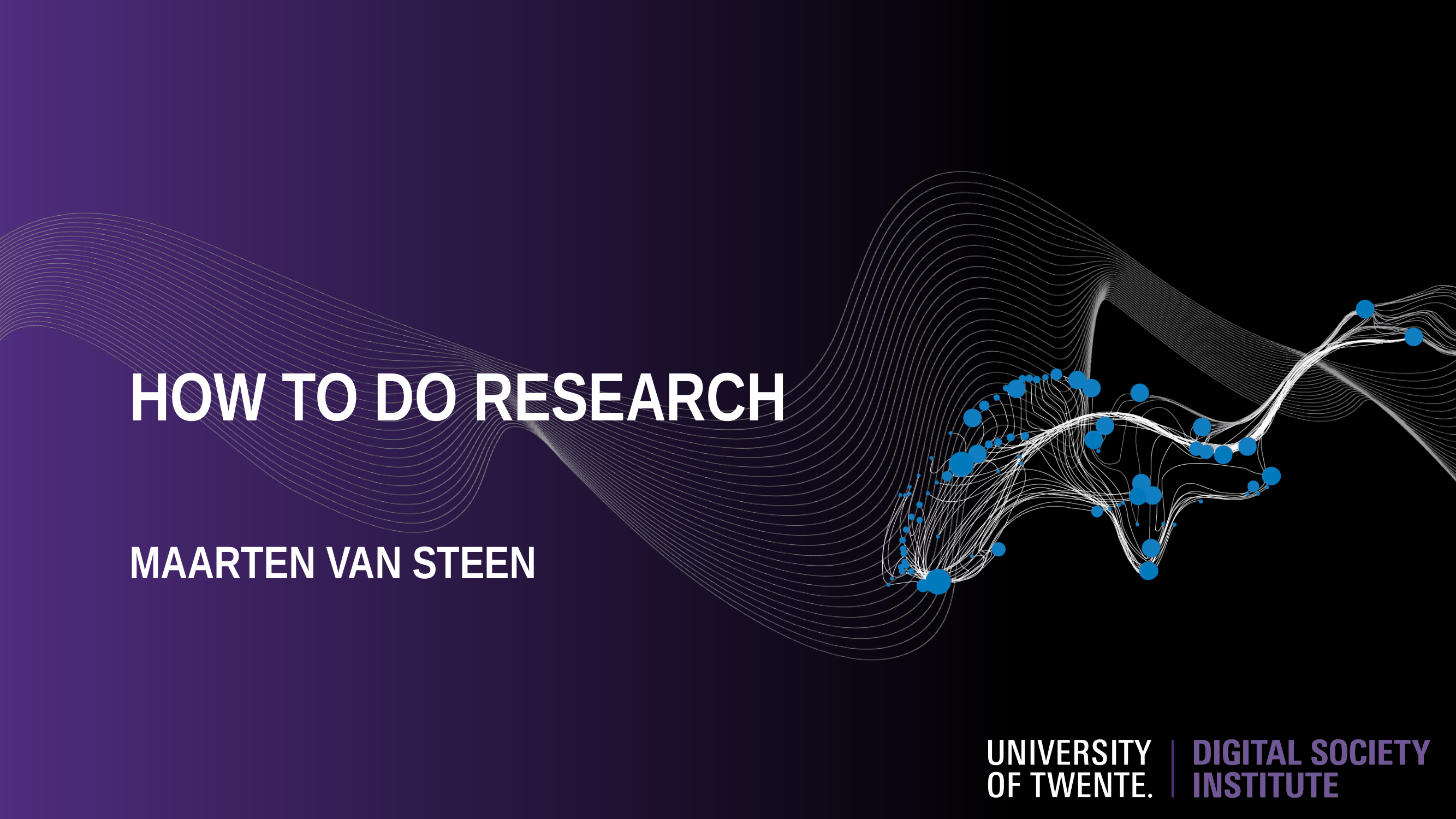

How to do research

Maarten van Steen